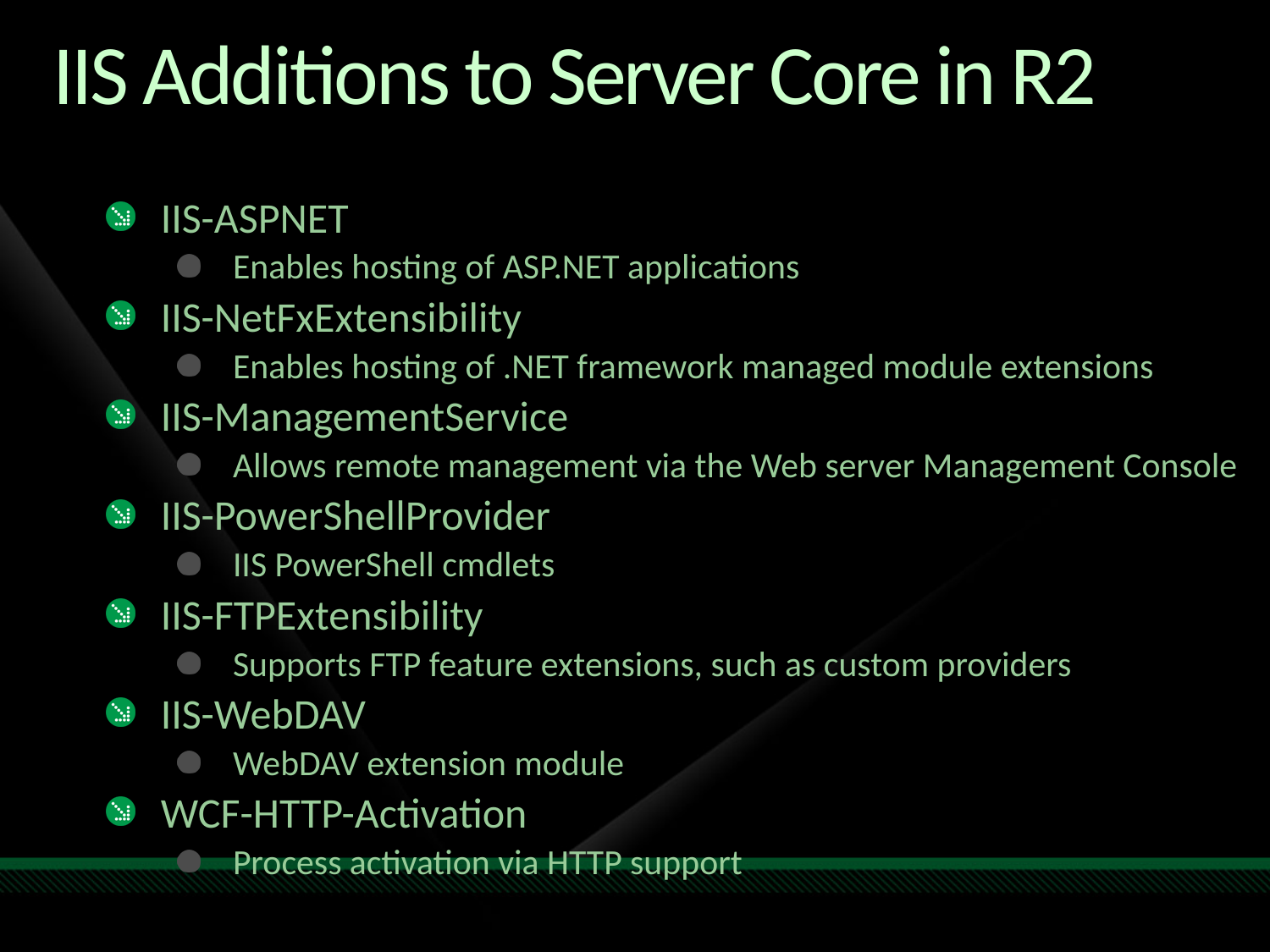

# IIS Additions to Server Core in R2
IIS-ASPNET
Enables hosting of ASP.NET applications
IIS-NetFxExtensibility
Enables hosting of .NET framework managed module extensions
IIS-ManagementService
Allows remote management via the Web server Management Console
IIS-PowerShellProvider
IIS PowerShell cmdlets
IIS-FTPExtensibility
Supports FTP feature extensions, such as custom providers
IIS-WebDAV
WebDAV extension module
WCF-HTTP-Activation
Process activation via HTTP support